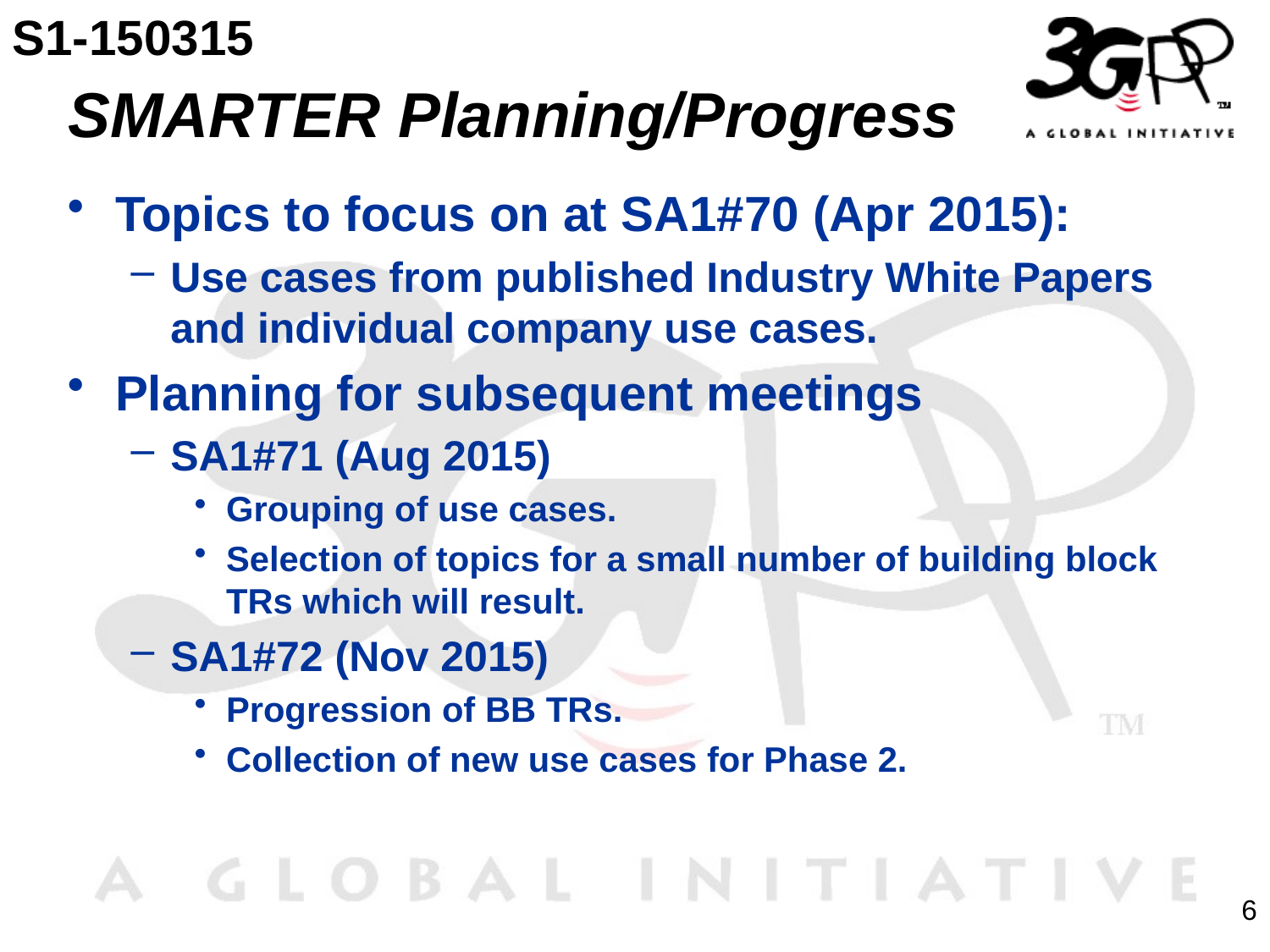

S1-150315
# SMARTER Planning/Progress
Topics to focus on at SA1#70 (Apr 2015):
Use cases from published Industry White Papers and individual company use cases.
Planning for subsequent meetings
SA1#71 (Aug 2015)
Grouping of use cases.
Selection of topics for a small number of building block TRs which will result.
SA1#72 (Nov 2015)
Progression of BB TRs.
Collection of new use cases for Phase 2.
6